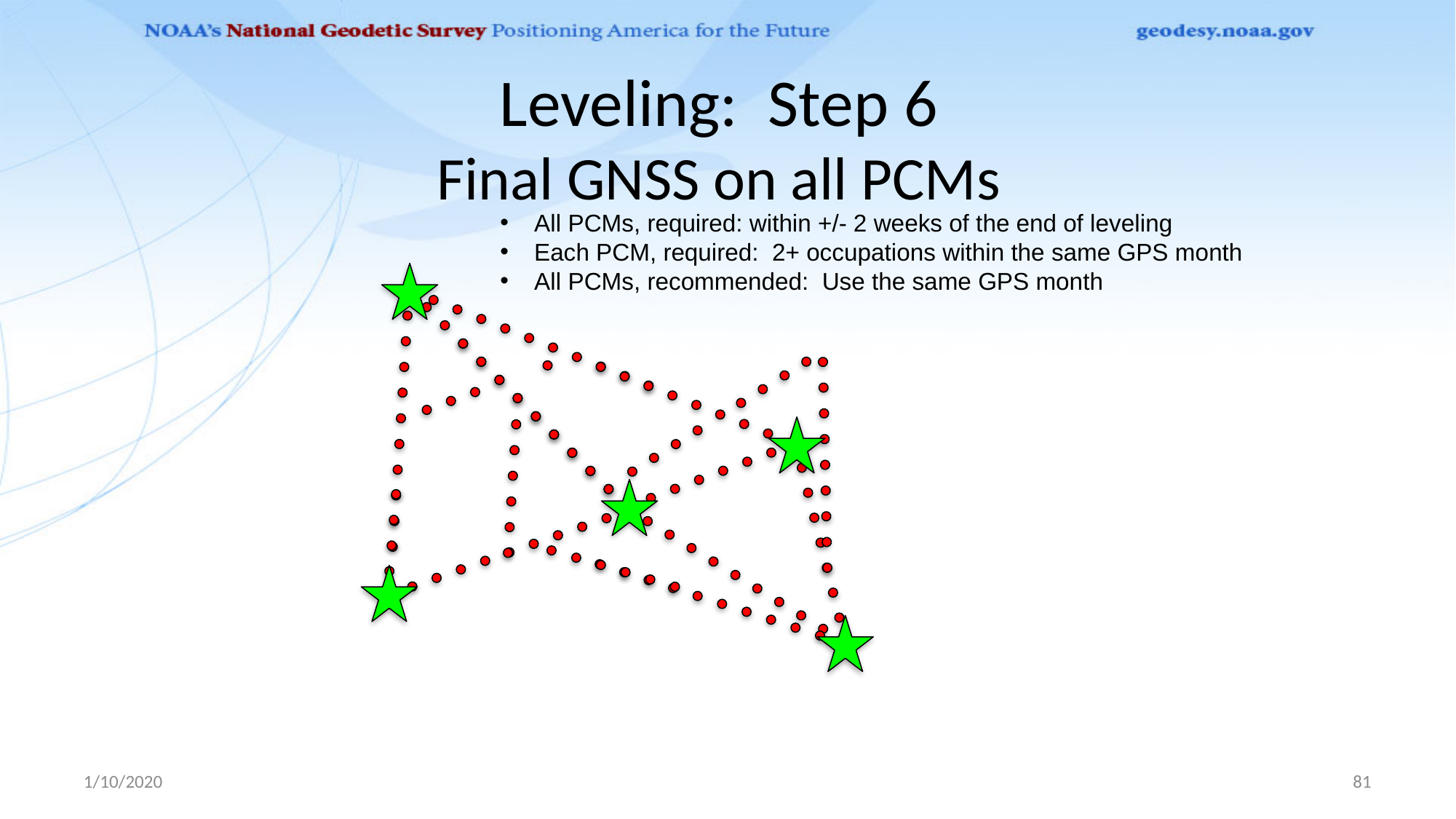

# Leveling:  Step 6 Final GNSS on all PCMs
All PCMs, required: within +/- 2 weeks of the end of leveling
Each PCM, required:  2+ occupations within the same GPS month
All PCMs, recommended:  Use the same GPS month

1/10/2020
81